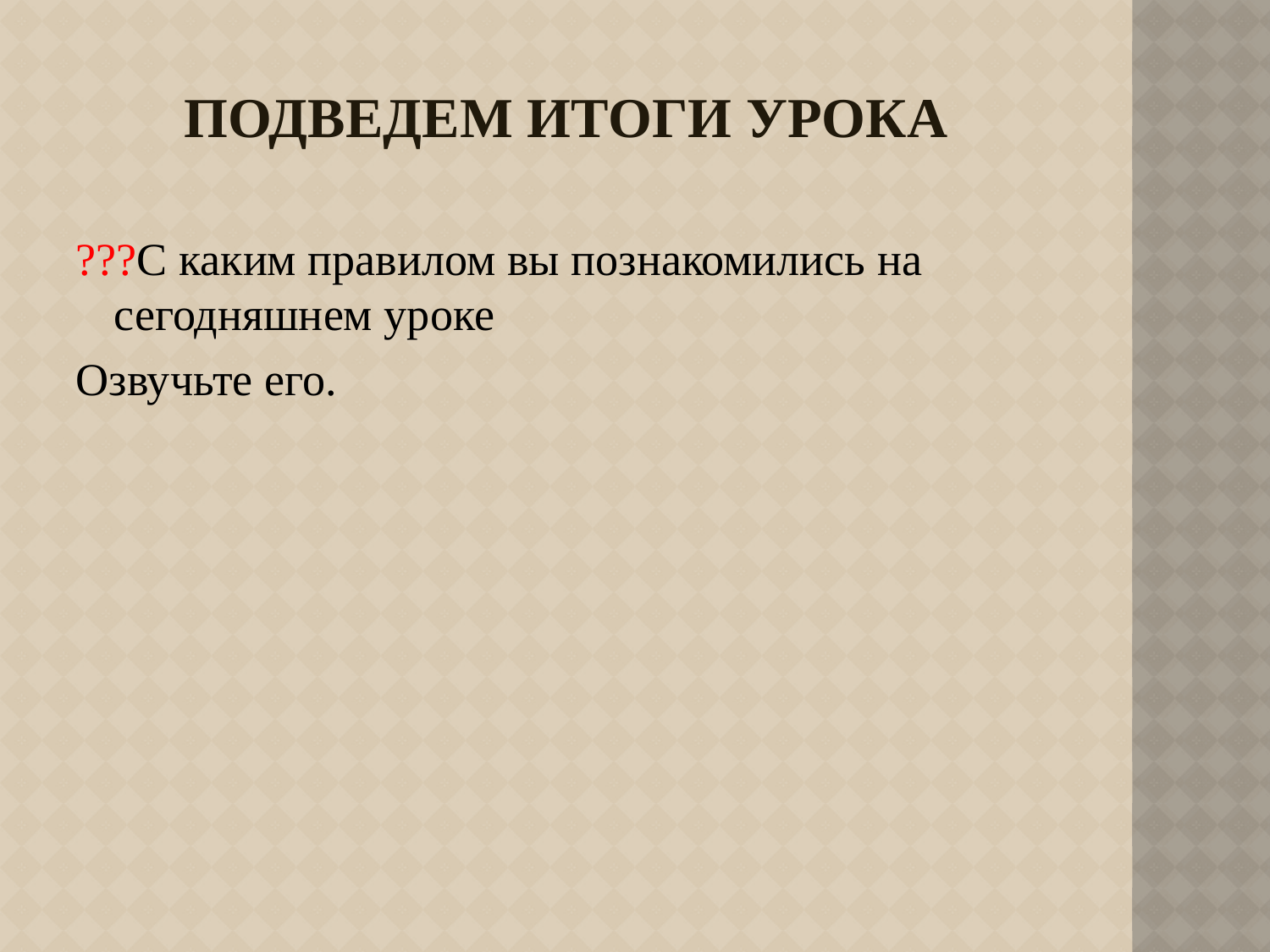

# Подведем итоги урока
???С каким правилом вы познакомились на сегодняшнем уроке
Озвучьте его.